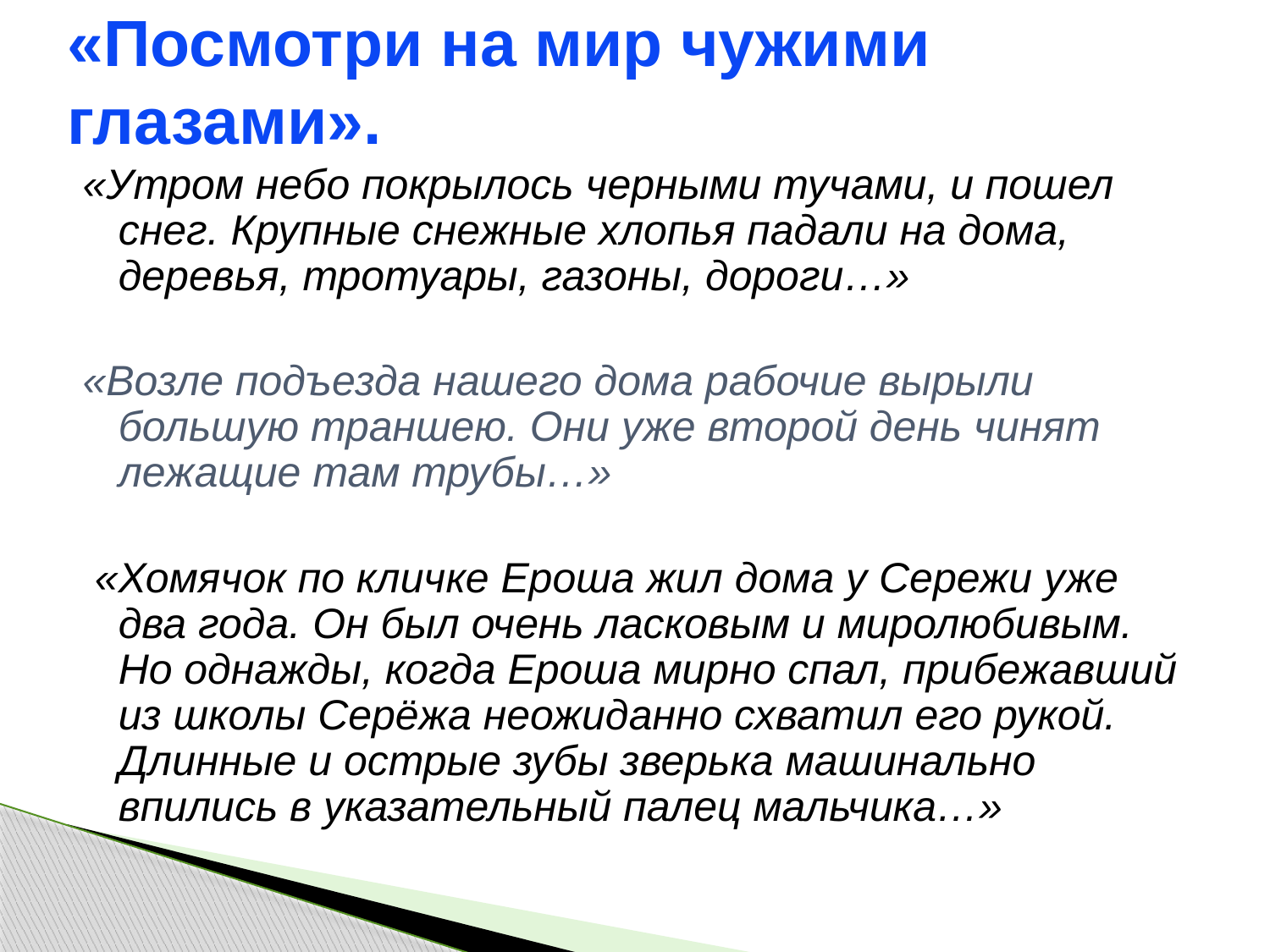

# «Посмотри на мир чужими глазами».
«Утром небо покрылось черными тучами, и пошел снег. Крупные снежные хлопья падали на дома, деревья, тротуары, газоны, дороги…»

«Возле подъезда нашего дома рабочие вырыли большую траншею. Они уже второй день чинят лежащие там трубы…»

 «Хомячок по кличке Ероша жил дома у Сережи уже два года. Он был очень ласковым и миролюбивым. Но однажды, когда Ероша мирно спал, прибежавший из школы Серёжа неожиданно схватил его рукой. Длинные и острые зубы зверька машинально впились в указательный палец мальчика…»